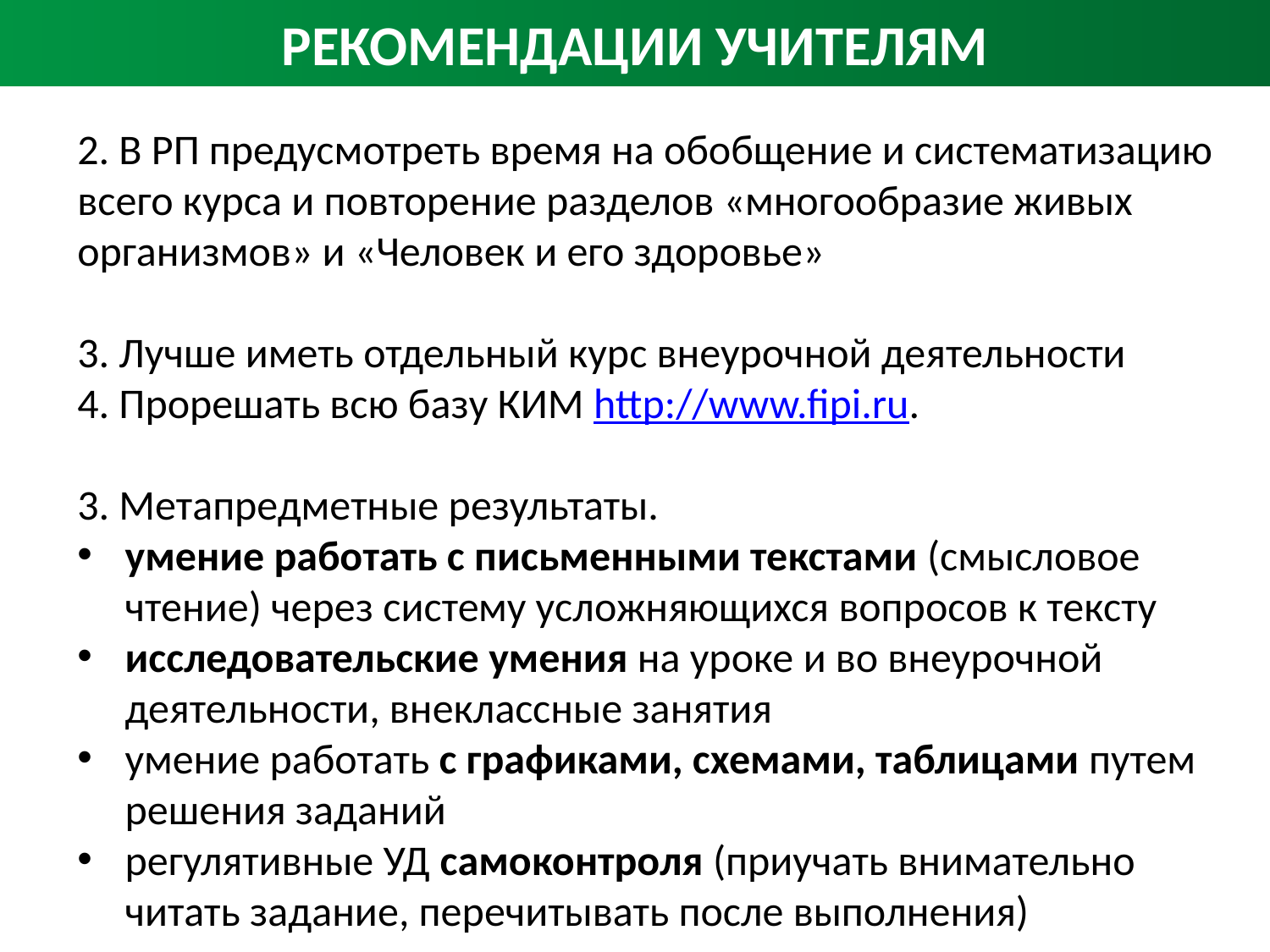

# РЕКОМЕНДАЦИИ УЧИТЕЛЯМ
2. В РП предусмотреть время на обобщение и систематизацию всего курса и повторение разделов «многообразие живых организмов» и «Человек и его здоровье»

3. Лучше иметь отдельный курс внеурочной деятельности
4. Прорешать всю базу КИМ http://www.fipi.ru.

3. Метапредметные результаты.
умение работать с письменными текстами (смысловое чтение) через систему усложняющихся вопросов к тексту
исследовательские умения на уроке и во внеурочной деятельности, внеклассные занятия
умение работать с графиками, схемами, таблицами путем решения заданий
регулятивные УД самоконтроля (приучать внимательно читать задание, перечитывать после выполнения)